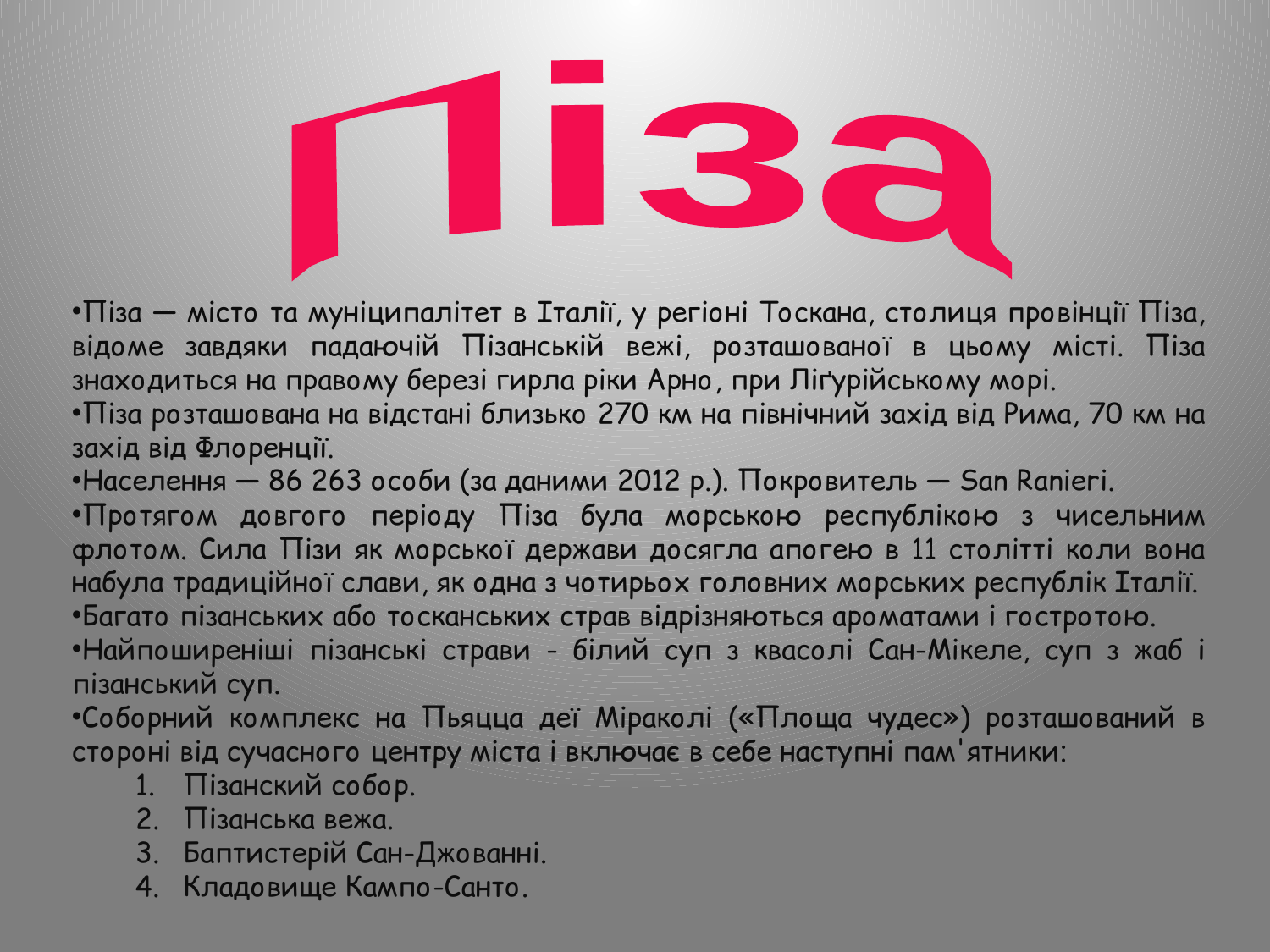

Піза
Піза — місто та муніципалітет в Італії, у регіоні Тоскана, столиця провінції Піза, відоме завдяки падаючій Пізанській вежі, розташованої в цьому місті. Піза знаходиться на правому березі гирла ріки Арно, при Ліґурійському морі.
Піза розташована на відстані близько 270 км на північний захід від Рима, 70 км на захід від Флоренції.
Населення — 86 263 особи (за даними 2012 р.). Покровитель — San Ranieri.
Протягом довгого періоду Піза була морською республікою з чисельним флотом. Сила Пізи як морської держави досягла апогею в 11 столітті коли вона набула традиційної слави, як одна з чотирьох головних морських республік Італії.
Багато пізанських або тосканських страв відрізняються ароматами і гостротою.
Найпоширеніші пізанські страви - білий суп з квасолі Сан-Мікеле, суп з жаб і пізанський суп.
Соборний комплекс на Пьяцца деї Міраколі («Площа чудес») розташований в стороні від сучасного центру міста і включає в себе наступні пам'ятники:
Пізанский собор.
Пізанська вежа.
Баптистерій Сан-Джованні.
Кладовище Кампо-Санто.